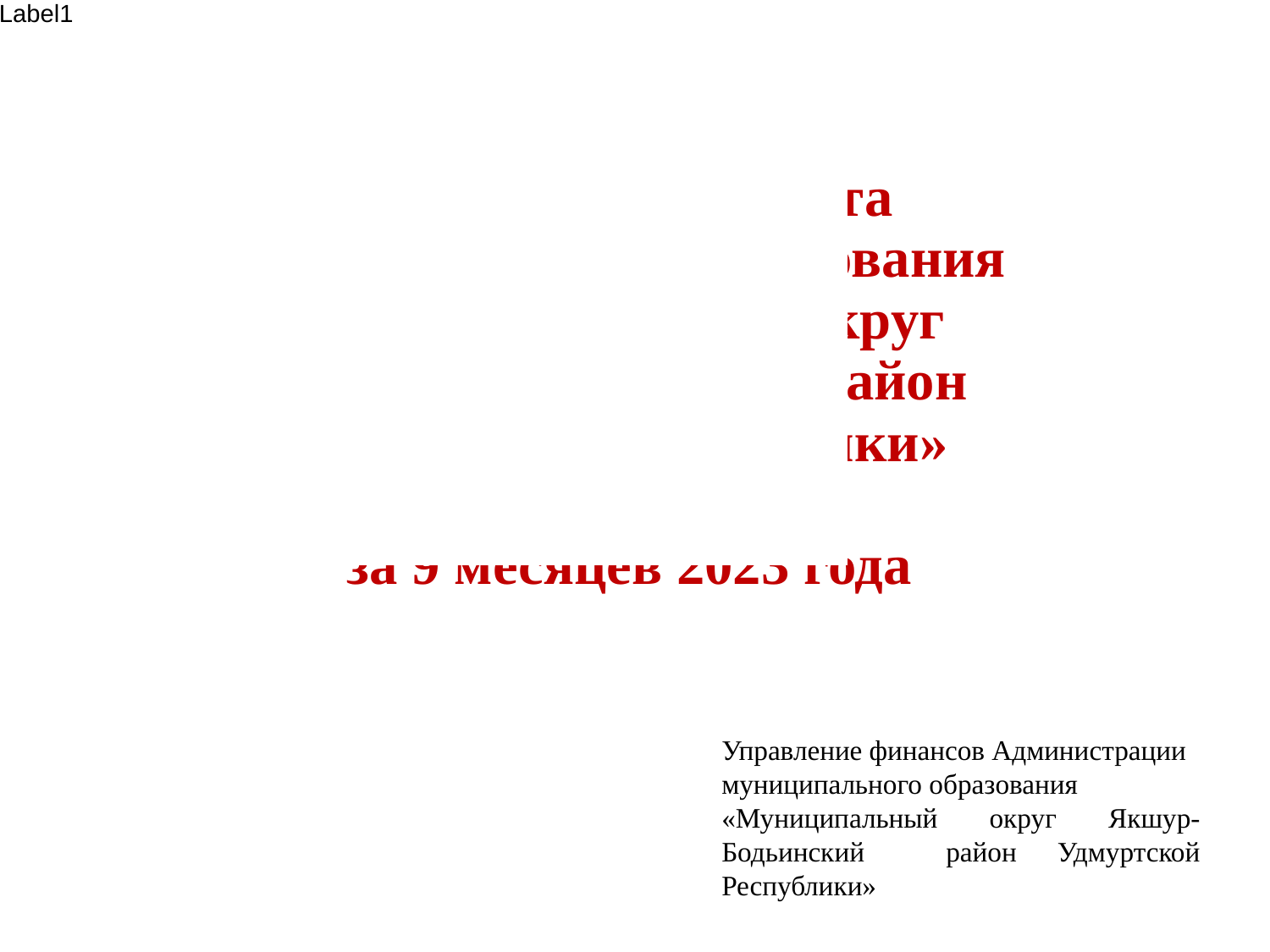

# Исполнение бюджета муниципального образования «Муниципальный округ Якшур-Бодьинский район Удмуртской Республики» за 9 месяцев 2023 года
Управление финансов Администрации
муниципального образования
«Муниципальный округ Якшур-Бодьинский  район Удмуртской Республики»